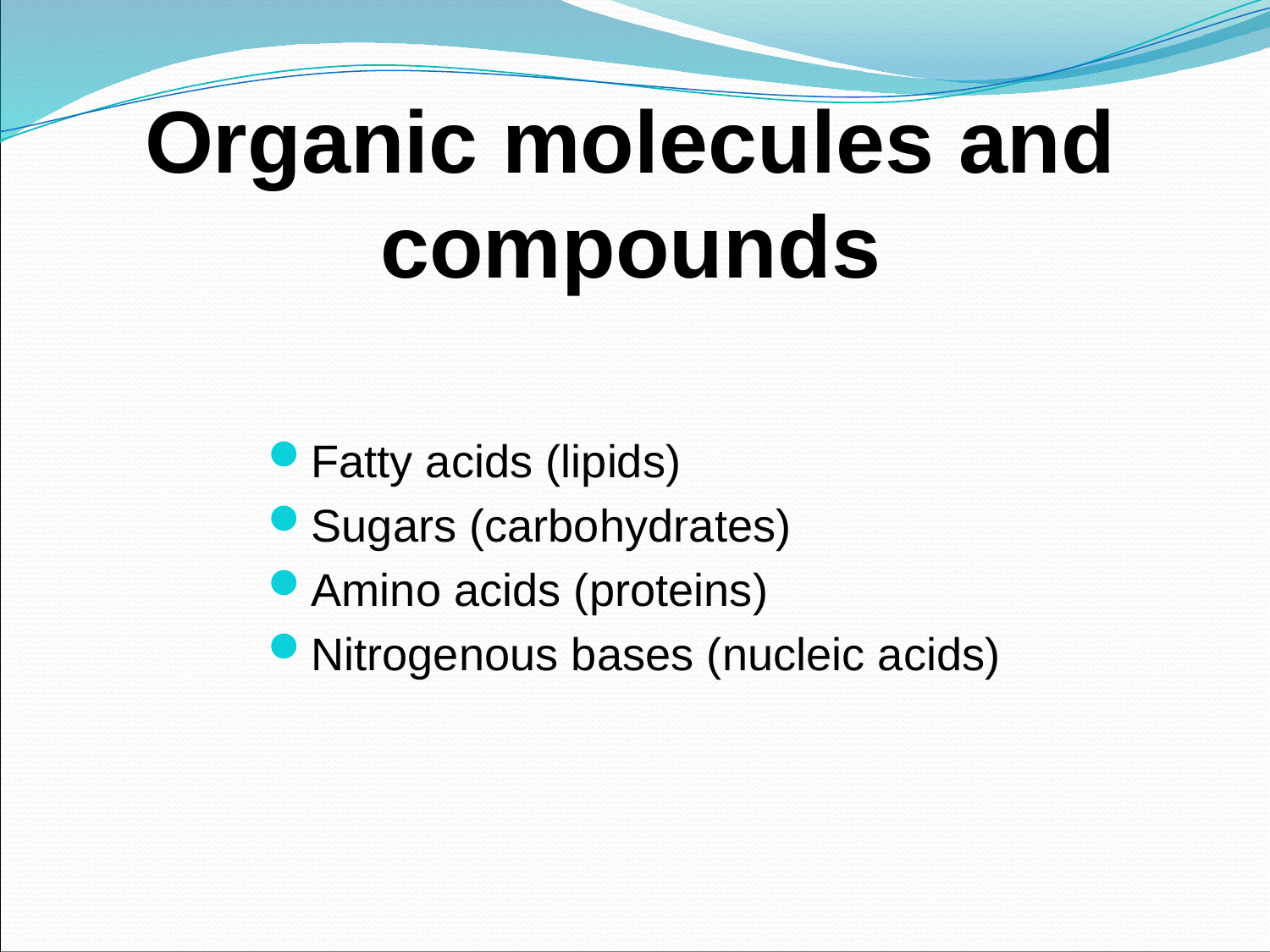

# Organic molecules and compounds
Fatty acids (lipids)
Sugars (carbohydrates)
Amino acids (proteins)
Nitrogenous bases (nucleic acids)